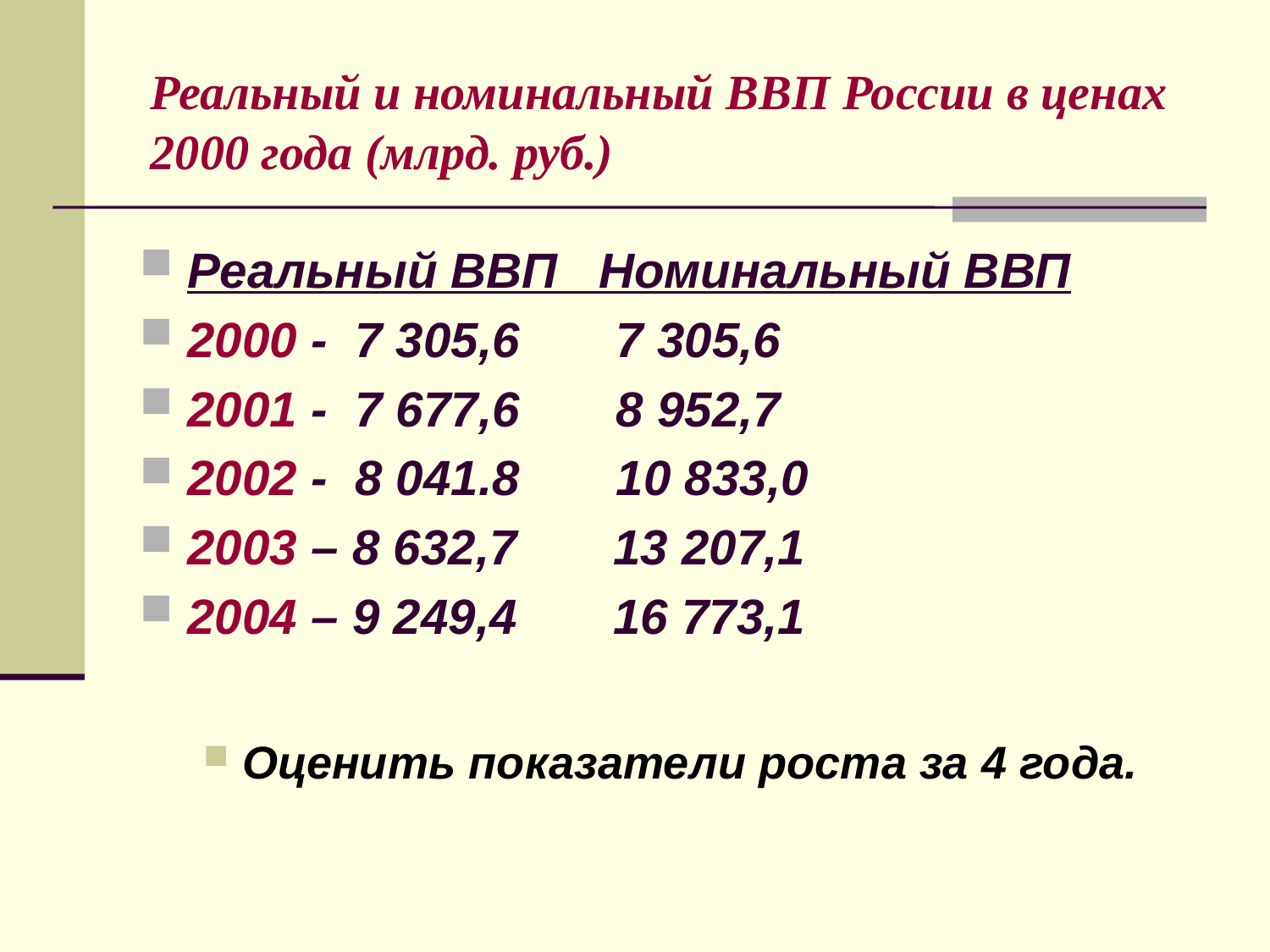

# Реальный и номинальный ВВП России в ценах 2000 года (млрд. руб.)
Реальный ВВП   Номинальный ВВП
2000 -  7 305,6       7 305,6
2001 -  7 677,6       8 952,7
2002 -  8 041.8       10 833,0
2003 – 8 632,7       13 207,1
2004 – 9 249,4       16 773,1

Оценить показатели роста за 4 года.